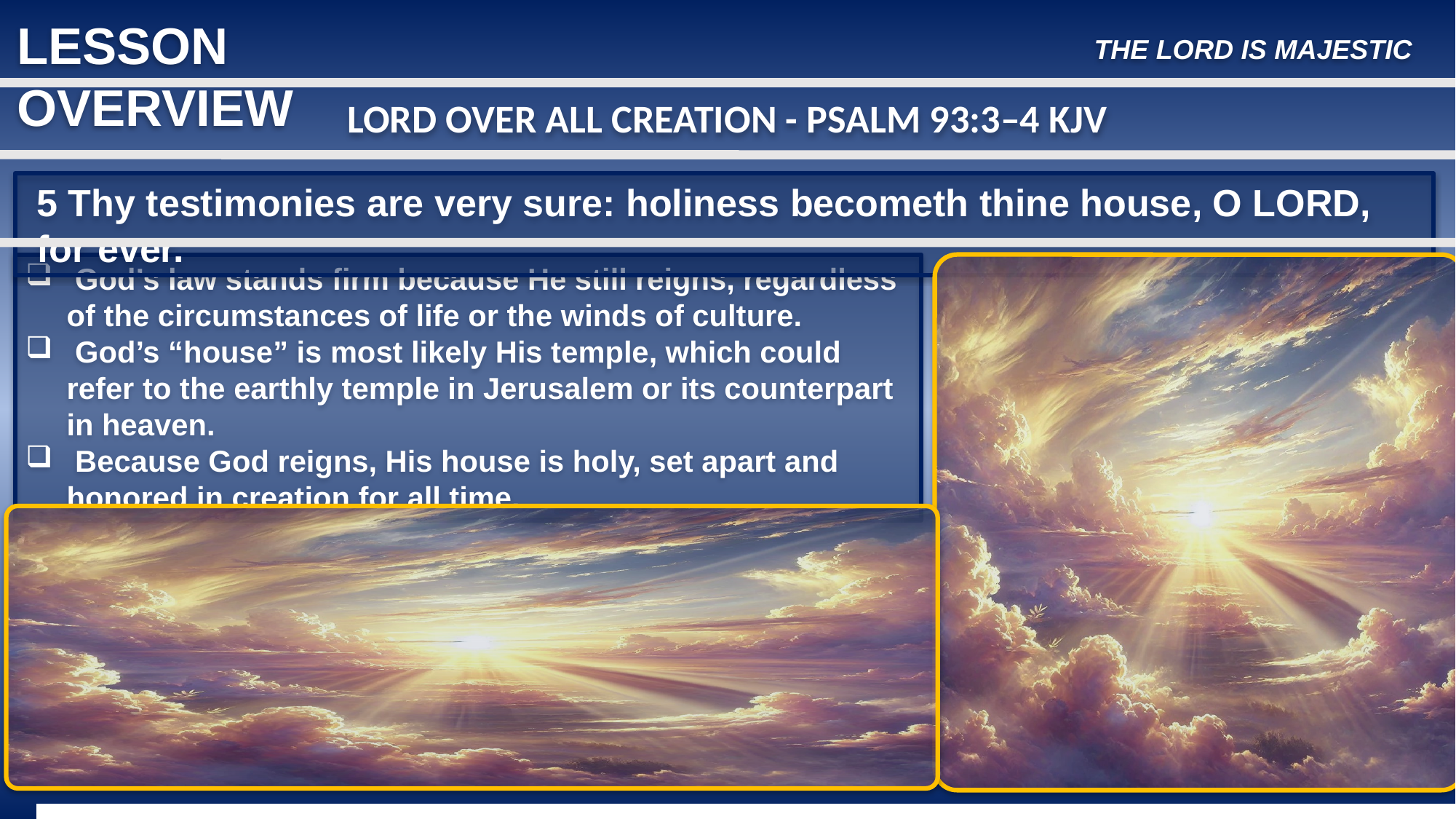

LESSON OVERVIEW
The Lord Is Majestic
Lord Over All Creation - Psalm 93:3–4 KJV

5 Thy testimonies are very sure: holiness becometh thine house, O LORD, for ever.

 God’s law stands firm because He still reigns, regardless of the circumstances of life or the winds of culture.
 God’s “house” is most likely His temple, which could refer to the earthly temple in Jerusalem or its counterpart in heaven.
 Because God reigns, His house is holy, set apart and honored in creation for all time.